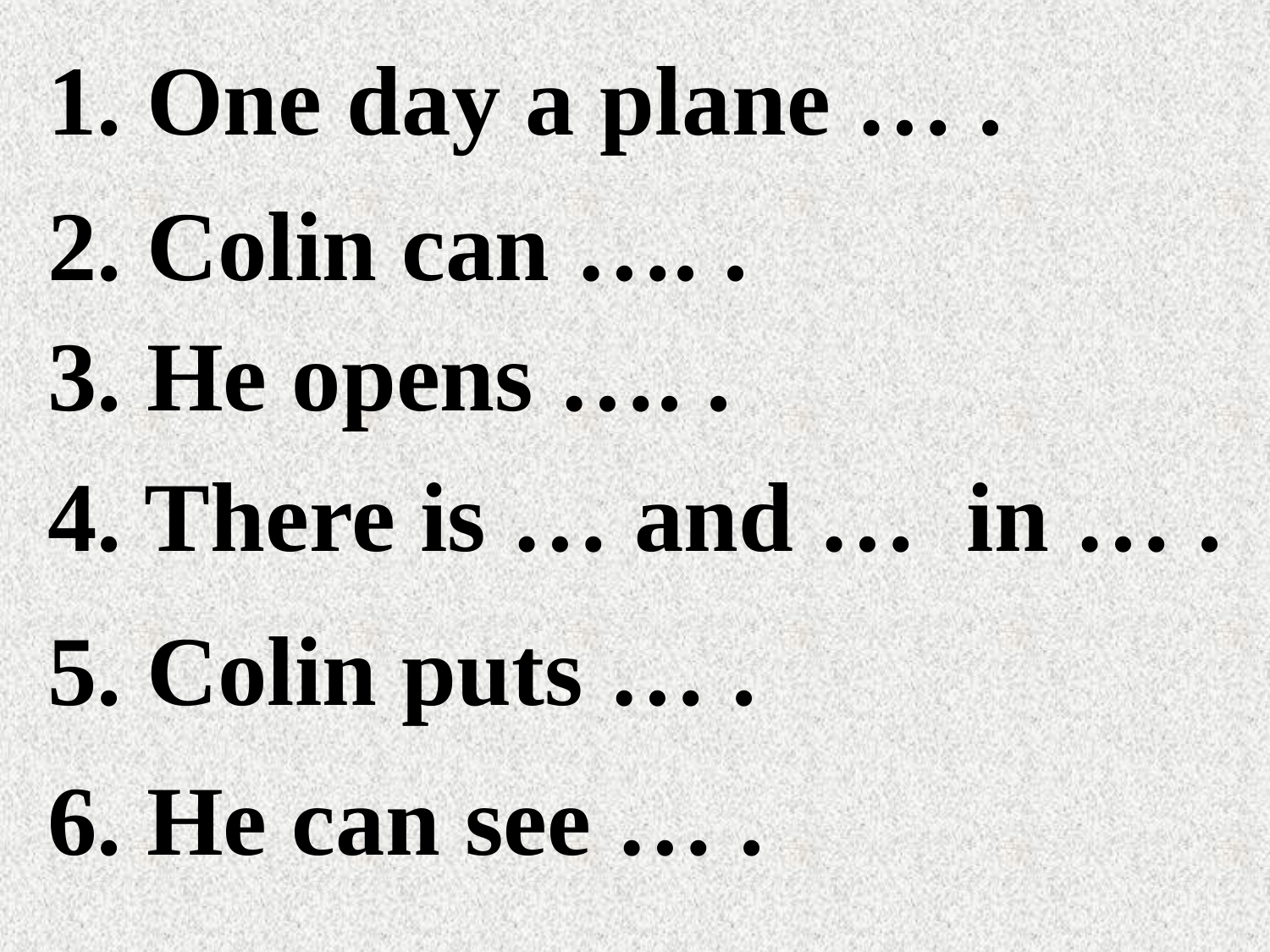

1. One day a plane … .
2. Colin can …. .
3. He opens …. .
4. There is … and …  in … .
5. Colin puts … .
6. He can see … .